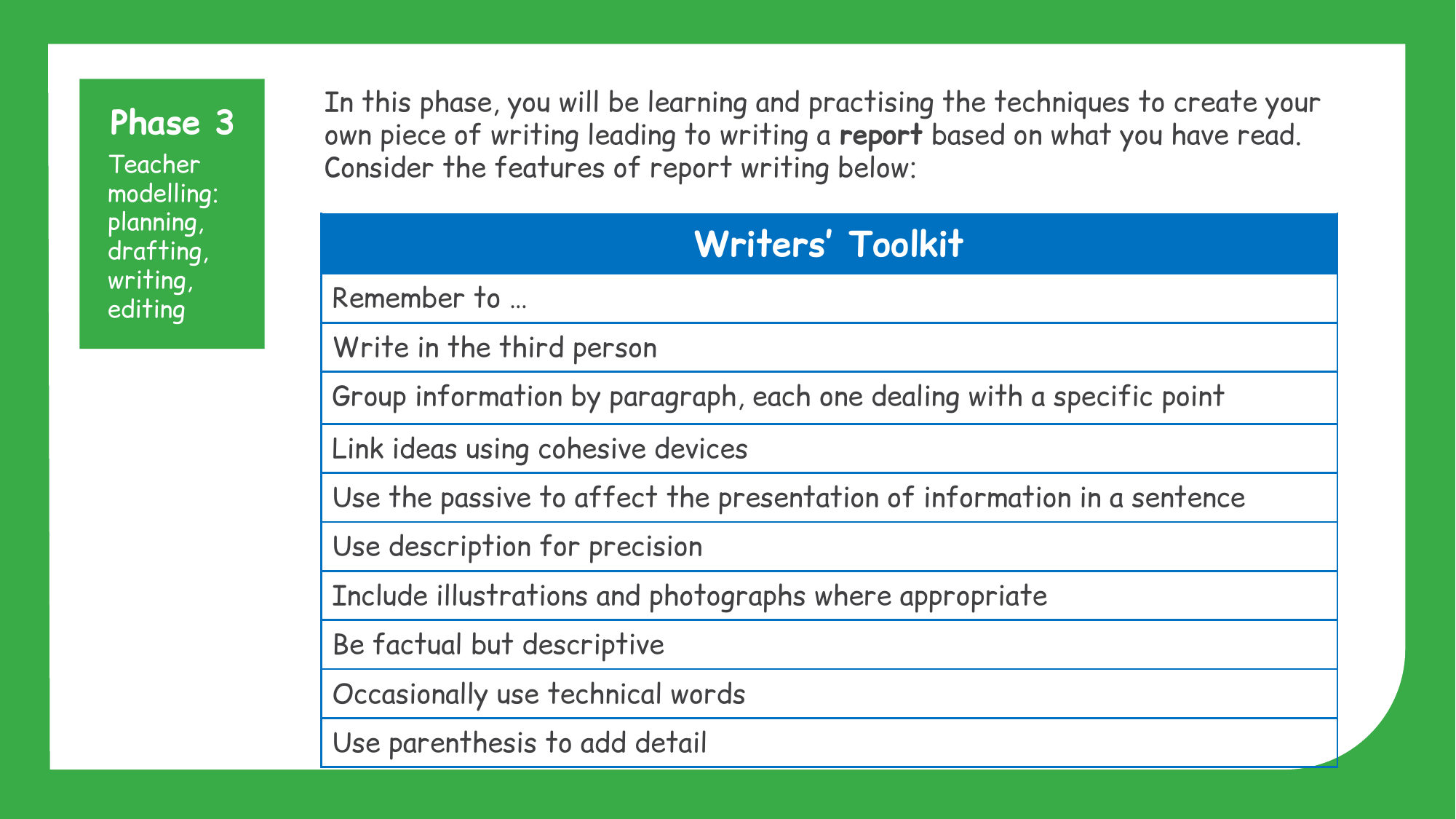

Phase 3
Teacher modelling: planning, drafting, writing, editing
In this phase, you will be learning and practising the techniques to create your own piece of writing leading to writing a report based on what you have read. Consider the features of report writing below:
| Writers’ Toolkit |
| --- |
| Remember to … |
| Write in the third person |
| Group information by paragraph, each one dealing with a specific point |
| Link ideas using cohesive devices |
| Use the passive to affect the presentation of information in a sentence |
| Use description for precision |
| Include illustrations and photographs where appropriate |
| Be factual but descriptive |
| Occasionally use technical words |
| Use parenthesis to add detail |